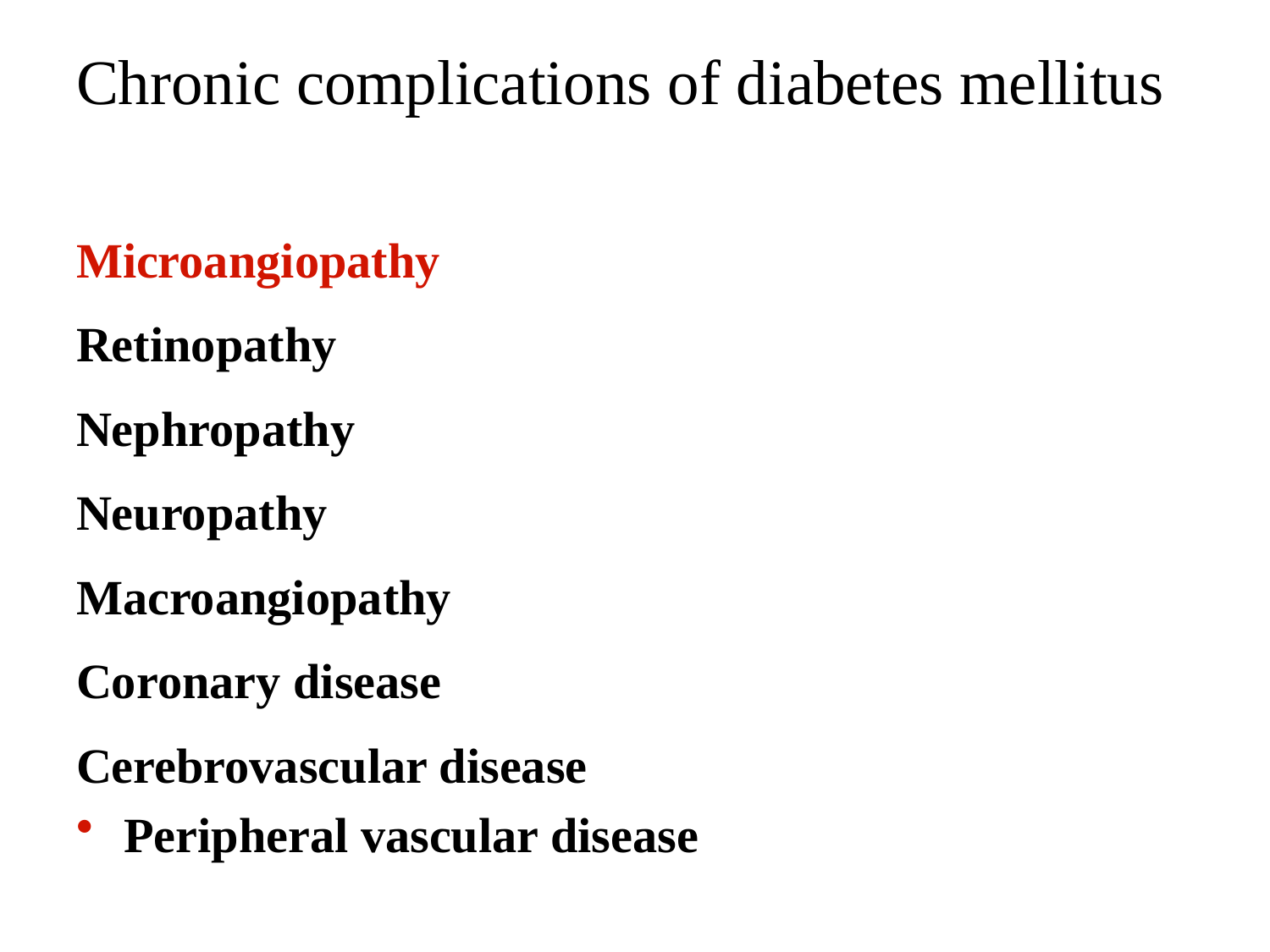

# Chronic complications of diabetes mellitus

Microangiopathy
Retinopathy
Nephropathy
Neuropathy
Macroangiopathy
Coronary disease
Cerebrovascular disease
Peripheral vascular disease